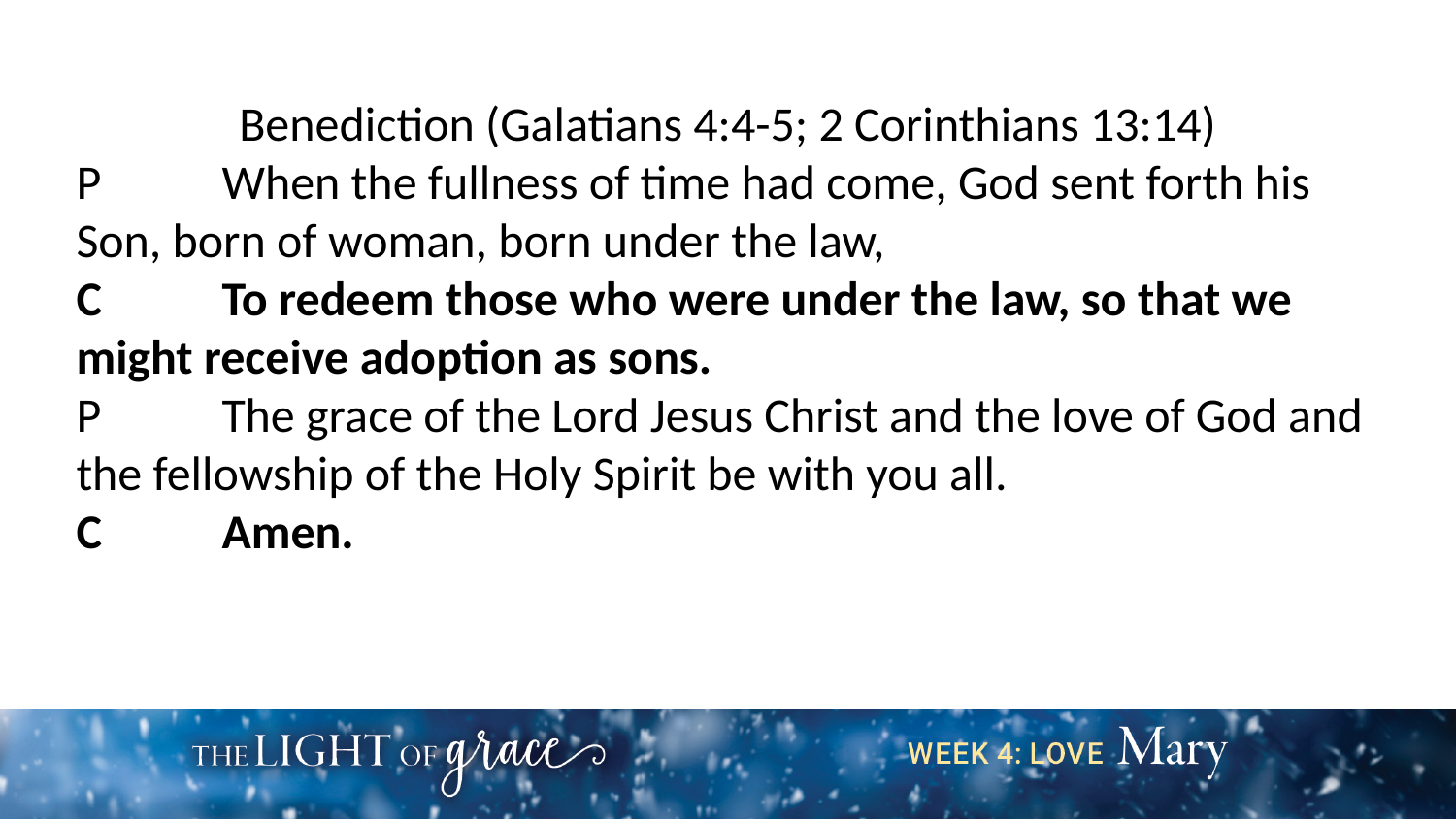

Benediction (Galatians 4:4-5; 2 Corinthians 13:14)
P	When the fullness of time had come, God sent forth his Son, born of woman, born under the law,
C	To redeem those who were under the law, so that we might receive adoption as sons.
P	The grace of the Lord Jesus Christ and the love of God and the fellowship of the Holy Spirit be with you all.
C	Amen.